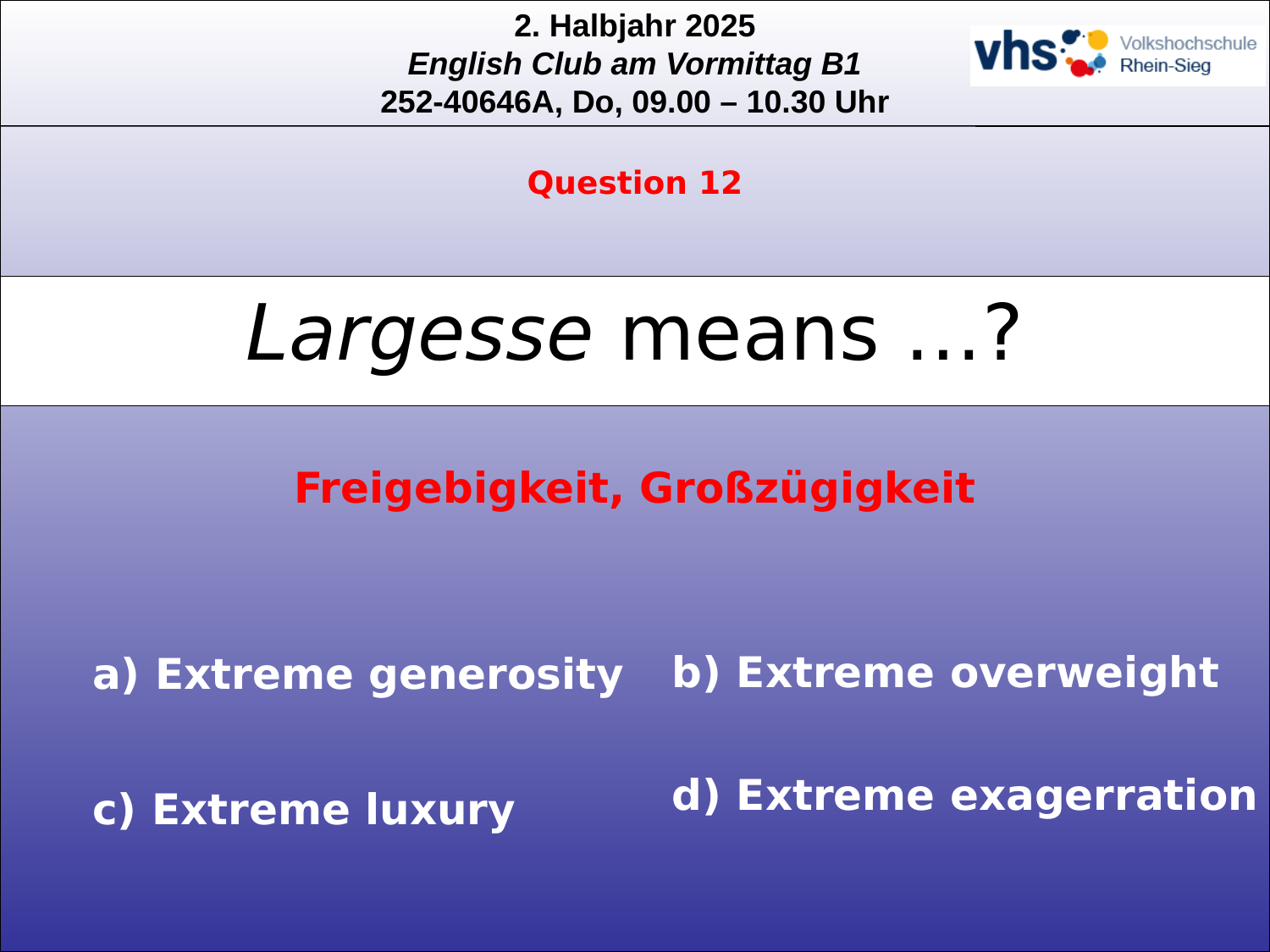

Question 12
# Largesse means …?
Freigebigkeit, Großzügigkeit
b) Extreme overweight
a) Extreme generosity
d) Extreme exagerration
c) Extreme luxury